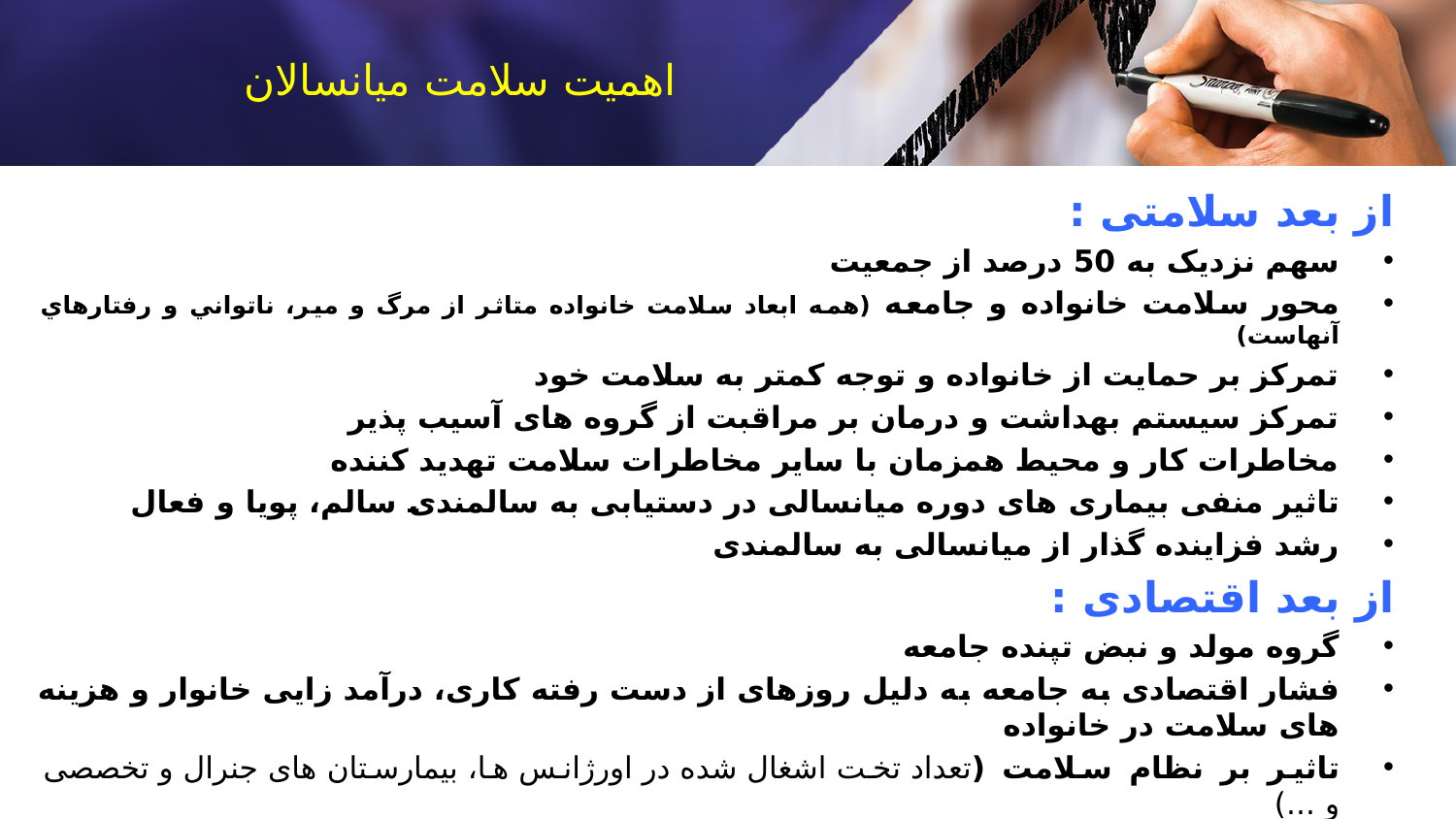

# اهمیت سلامت میانسالان
از بعد سلامتی :
سهم نزدیک به 50 درصد از جمعیت
محور سلامت خانواده و جامعه (همه ابعاد سلامت خانواده متاثر از مرگ و مير، ناتواني و رفتارهاي آنهاست)
تمرکز بر حمایت از خانواده و توجه کمتر به سلامت خود
تمرکز سیستم بهداشت و درمان بر مراقبت از گروه های آسیب پذیر
مخاطرات کار و محیط همزمان با سایر مخاطرات سلامت تهدید کننده
تاثیر منفی بیماری های دوره میانسالی در دستیابی به سالمندی سالم، پویا و فعال
رشد فزاینده گذار از میانسالی به سالمندی
از بعد اقتصادی :
گروه مولد و نبض تپنده جامعه
فشار اقتصادی به جامعه به دلیل روزهای از دست رفته کاری، درآمد زایی خانوار و هزینه های سلامت در خانواده
تاثیر بر نظام سلامت (تعداد تخت اشغال شده در اورژانس ها، بیمارستان های جنرال و تخصصی و ...)